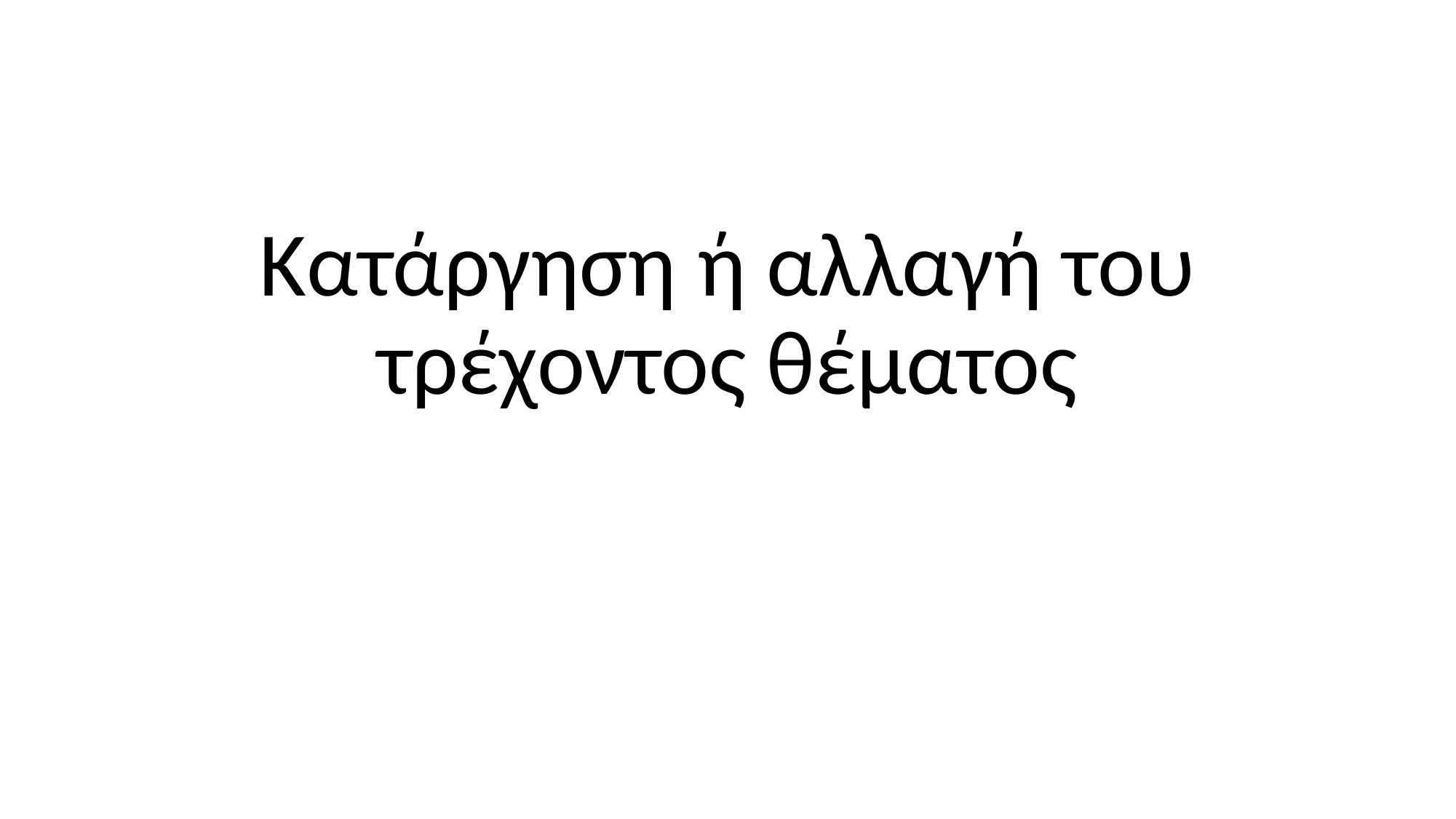

# Κατάργηση ή αλλαγή του τρέχοντος θέματος